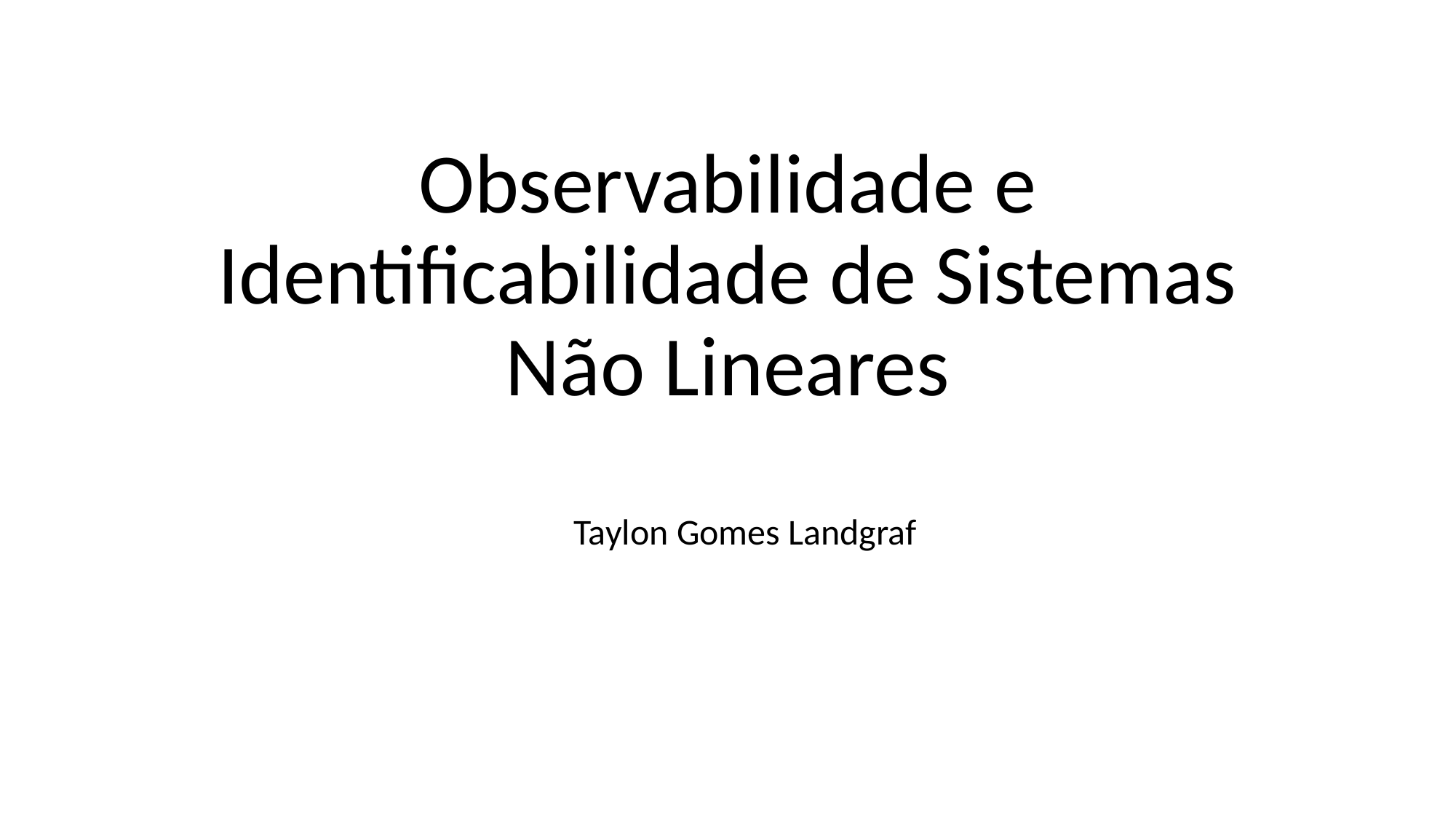

# Observabilidade e Identificabilidade de Sistemas Não Lineares
Taylon Gomes Landgraf